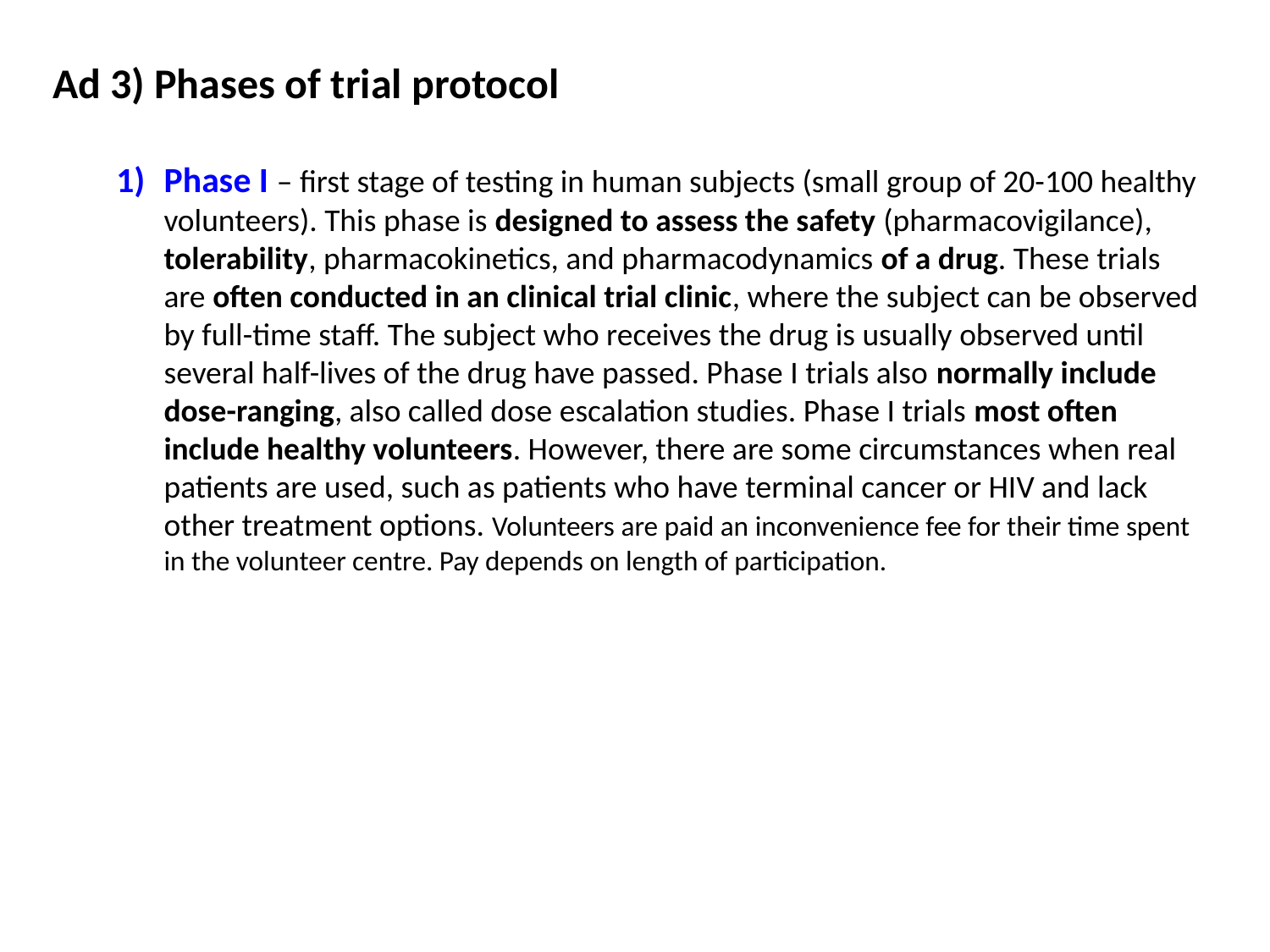

Ad 3) Phases of trial protocol

Phase I – first stage of testing in human subjects (small group of 20-100 healthy volunteers). This phase is designed to assess the safety (pharmacovigilance), tolerability, pharmacokinetics, and pharmacodynamics of a drug. These trials are often conducted in an clinical trial clinic, where the subject can be observed by full-time staff. The subject who receives the drug is usually observed until several half-lives of the drug have passed. Phase I trials also normally include dose-ranging, also called dose escalation studies. Phase I trials most often include healthy volunteers. However, there are some circumstances when real patients are used, such as patients who have terminal cancer or HIV and lack other treatment options. Volunteers are paid an inconvenience fee for their time spent in the volunteer centre. Pay depends on length of participation.